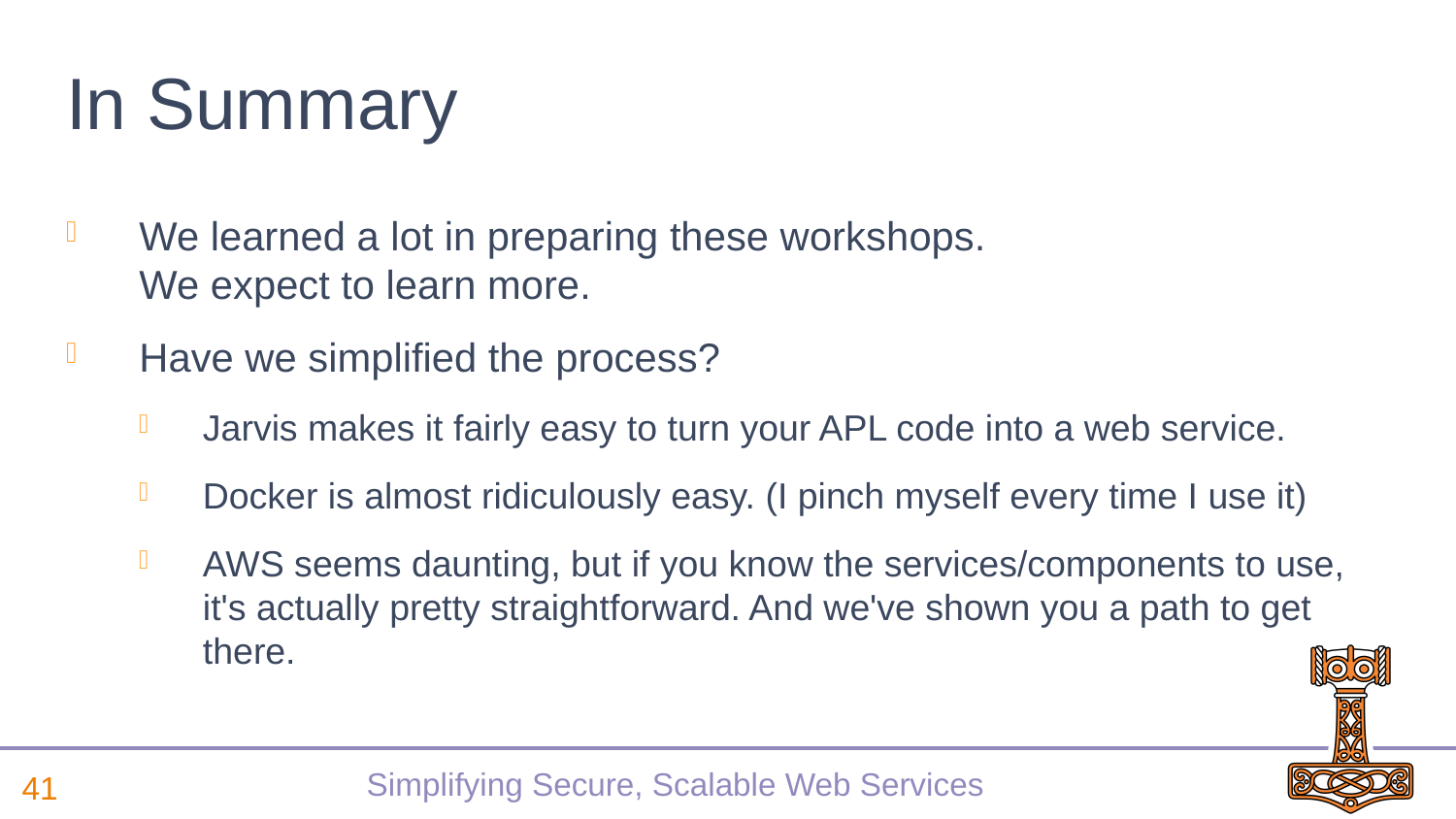

# In Summary
We learned a lot in preparing these workshops.
We expect to learn more.
Have we simplified the process?
Jarvis makes it fairly easy to turn your APL code into a web service.
Docker is almost ridiculously easy. (I pinch myself every time I use it)
AWS seems daunting, but if you know the services/components to use, it's actually pretty straightforward. And we've shown you a path to get there.